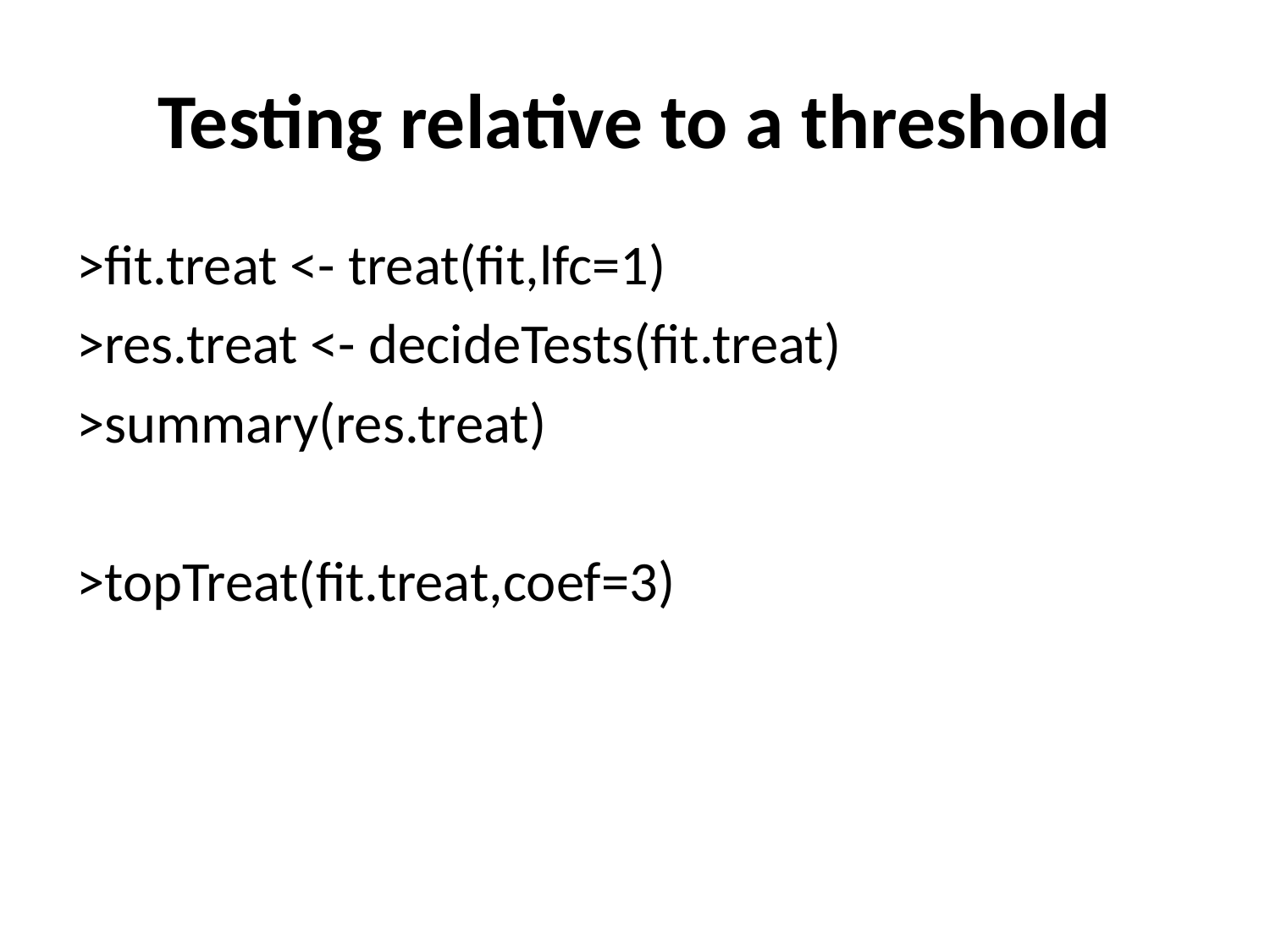

# Testing relative to a threshold
>fit.treat <- treat(fit,lfc=1)
>res.treat <- decideTests(fit.treat)
>summary(res.treat)

>topTreat(fit.treat,coef=3)